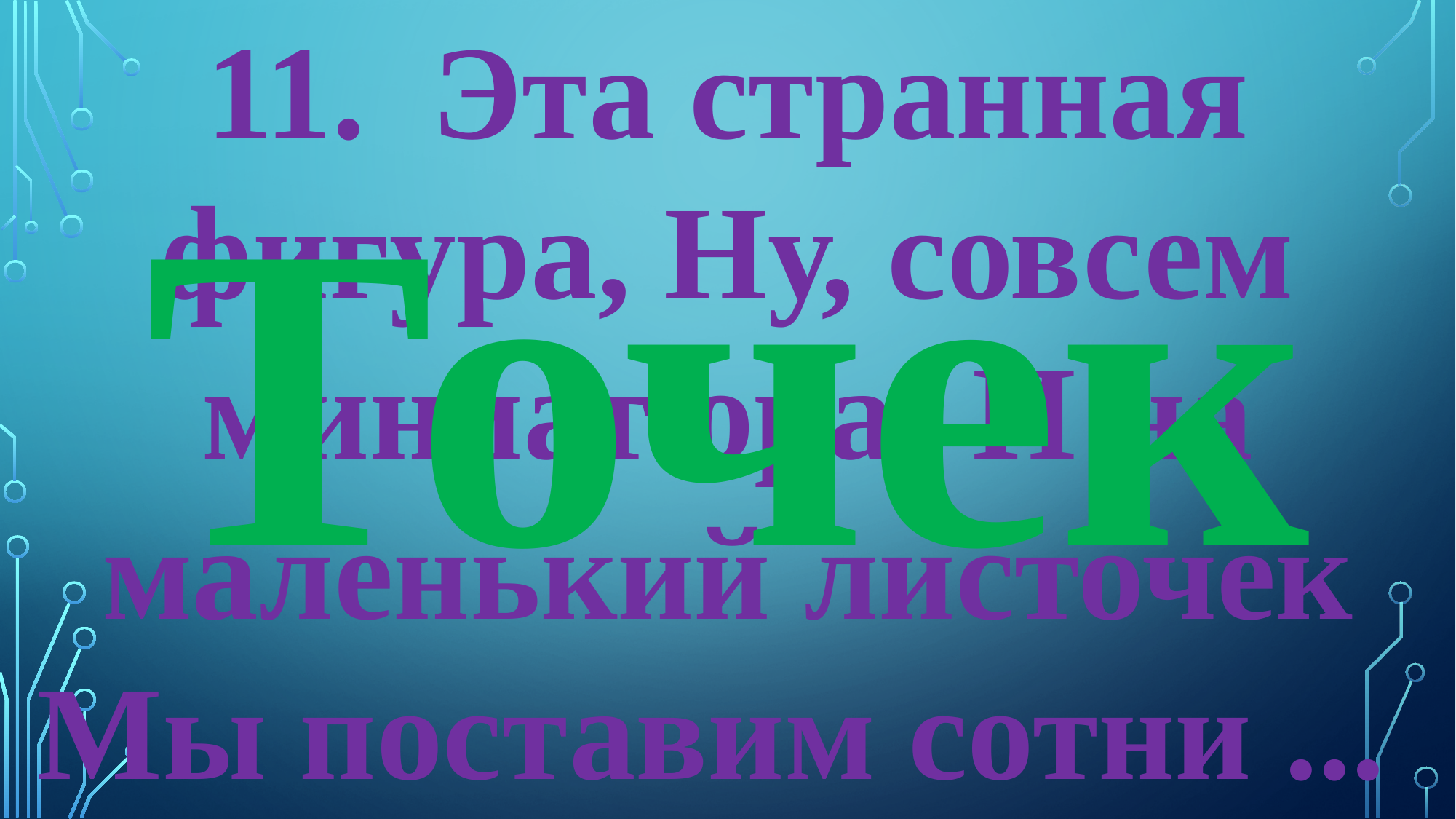

11.  Эта странная фигура, Ну, совсем миниатюра! И на маленький листочек Мы поставим сотни ...
Точек